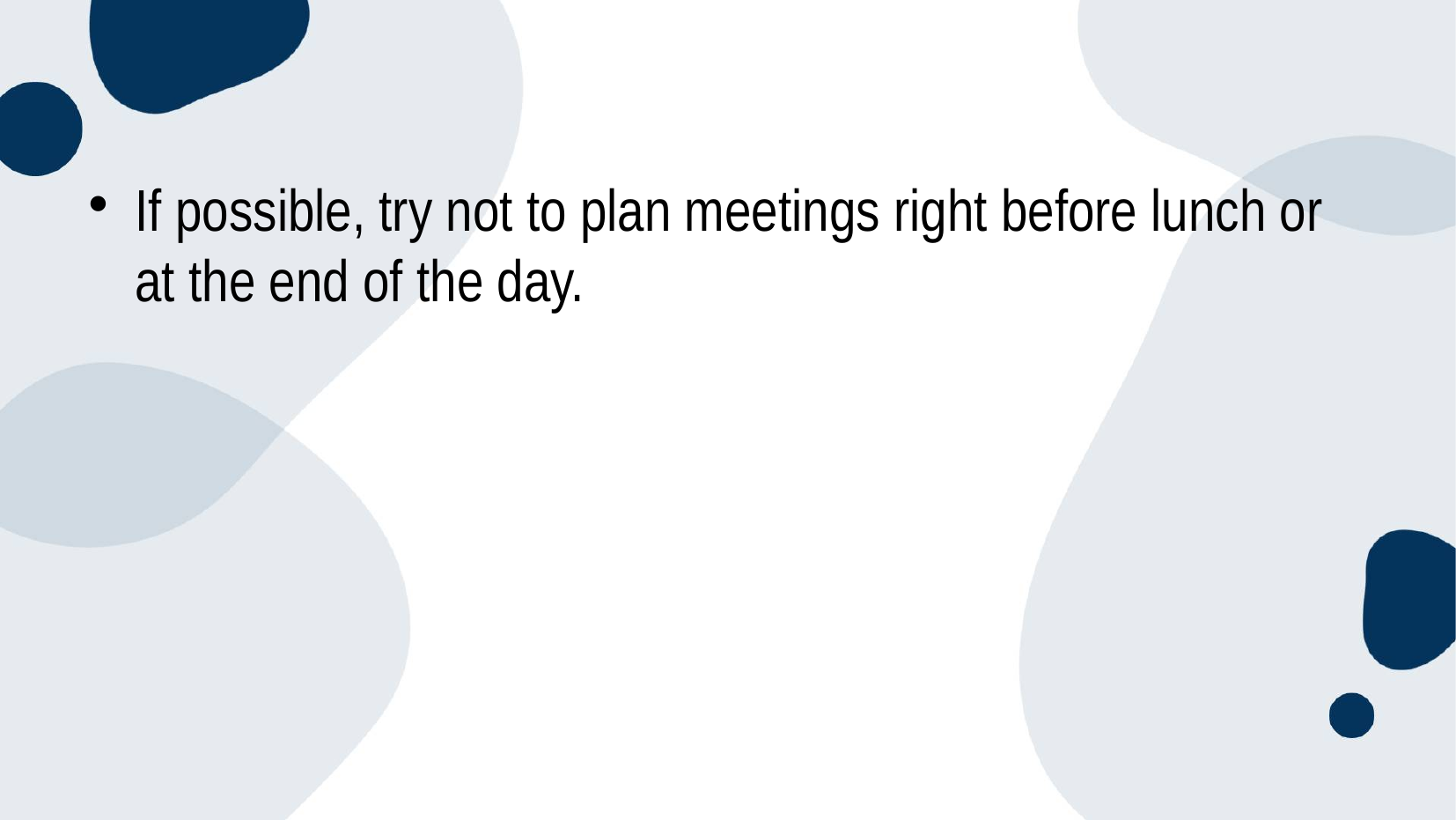

#
If possible, try not to plan meetings right before lunch or at the end of the day.